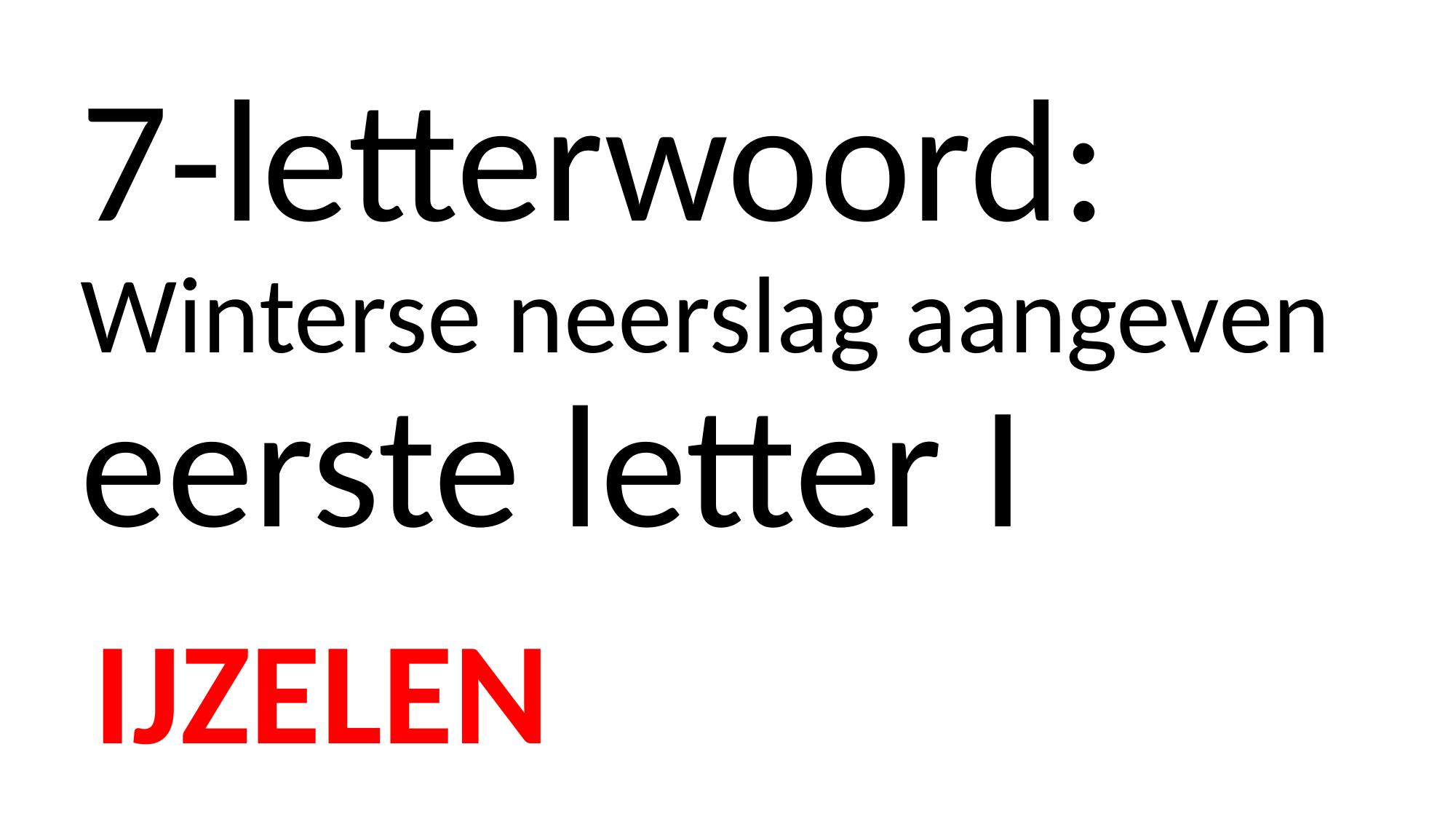

# 7-letterwoord: Winterse neerslag aangeven eerste letter I
IJZELEN